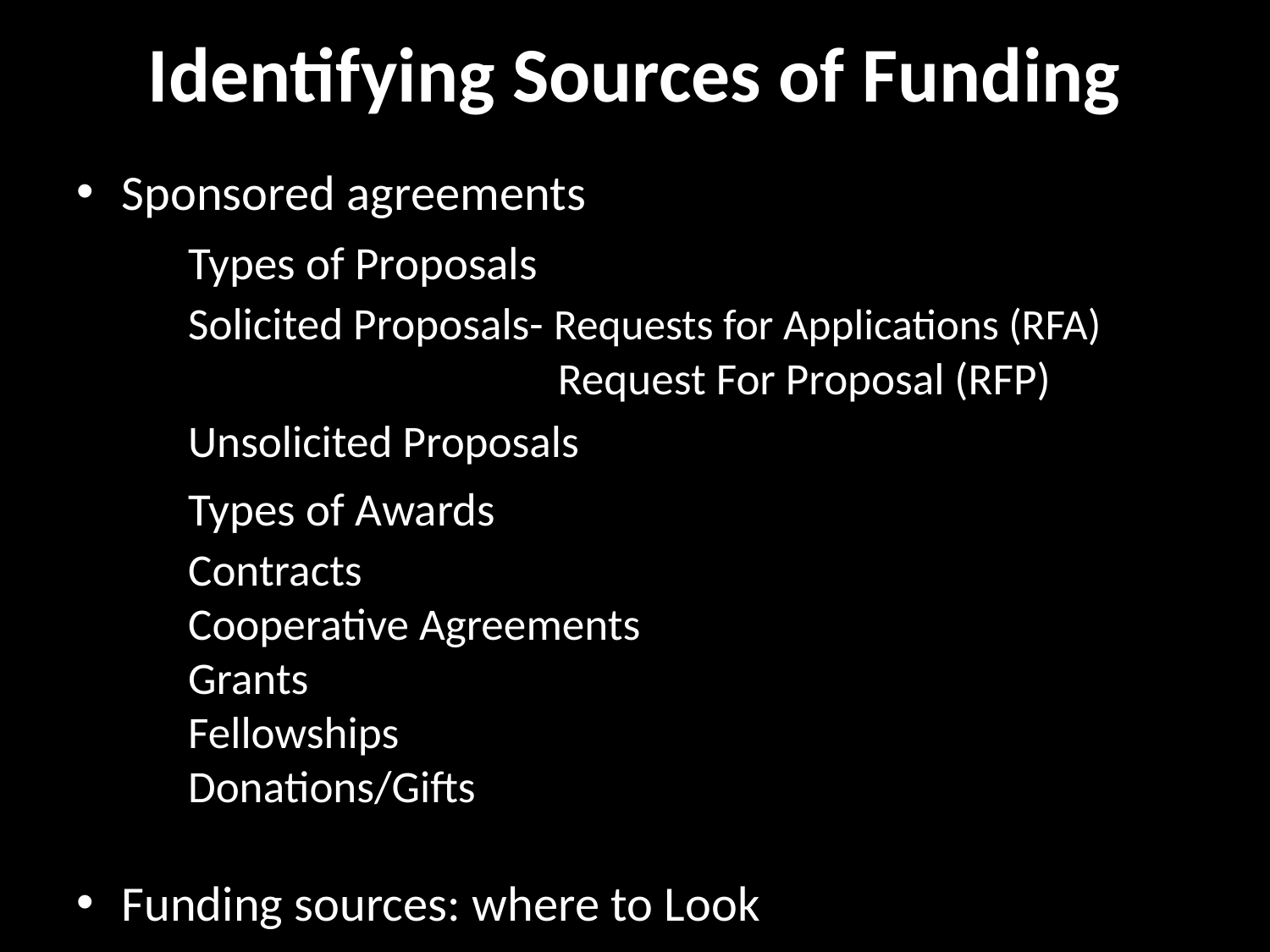

# Identifying Sources of Funding
Sponsored agreements
	Types of Proposals
		Solicited Proposals- Requests for Applications (RFA) 			                                      Request For Proposal (RFP)
		Unsolicited Proposals
	Types of Awards
		Contracts
		Cooperative Agreements
		Grants
		Fellowships
		Donations/Gifts

Funding sources: where to Look